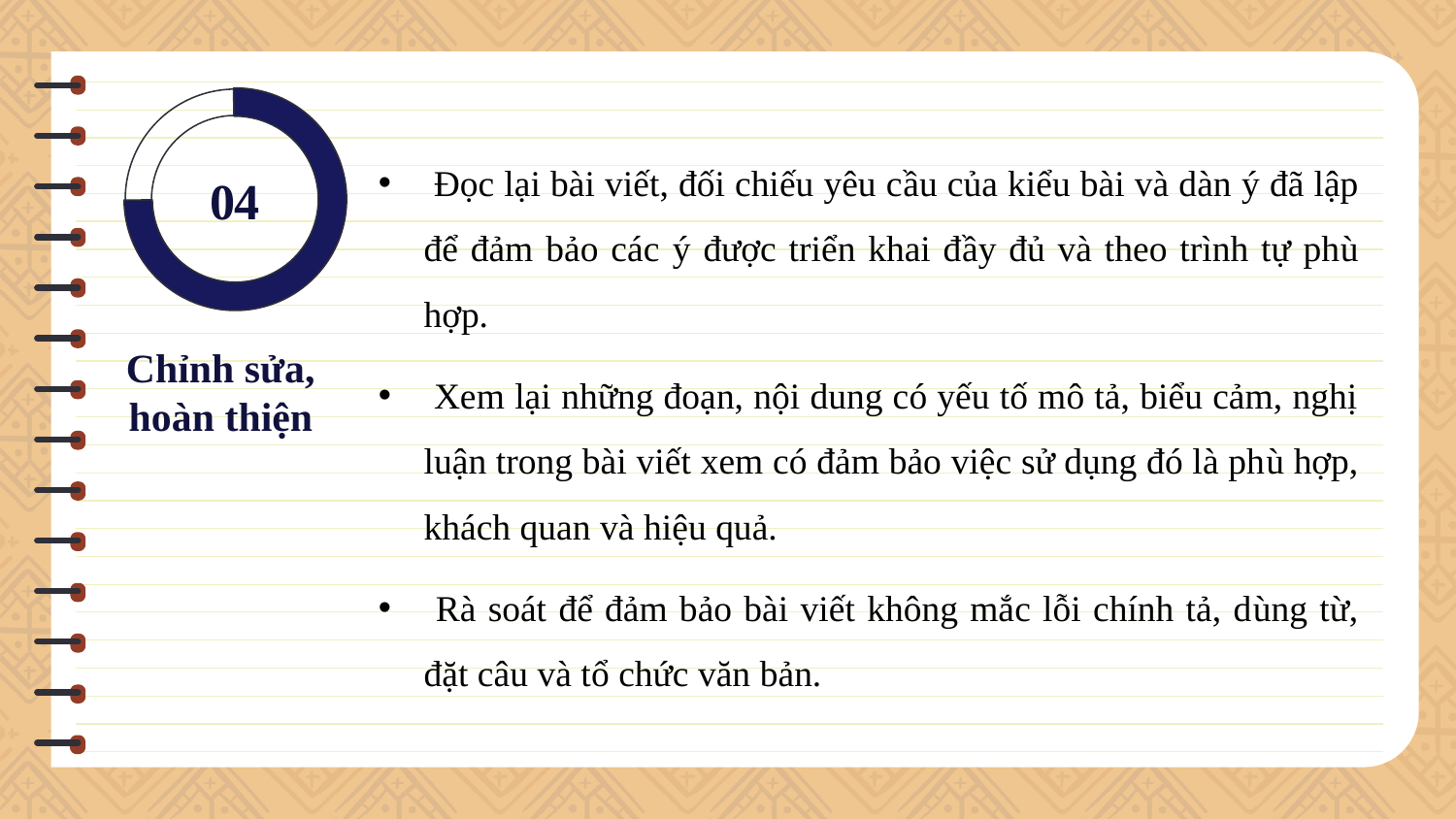

Đọc lại bài viết, đối chiếu yêu cầu của kiểu bài và dàn ý đã lập để đảm bảo các ý được triển khai đầy đủ và theo trình tự phù hợp.
 Xem lại những đoạn, nội dung có yếu tố mô tả, biểu cảm, nghị luận trong bài viết xem có đảm bảo việc sử dụng đó là phù hợp, khách quan và hiệu quả.
 Rà soát để đảm bảo bài viết không mắc lỗi chính tả, dùng từ, đặt câu và tổ chức văn bản.
04
Chỉnh sửa, hoàn thiện